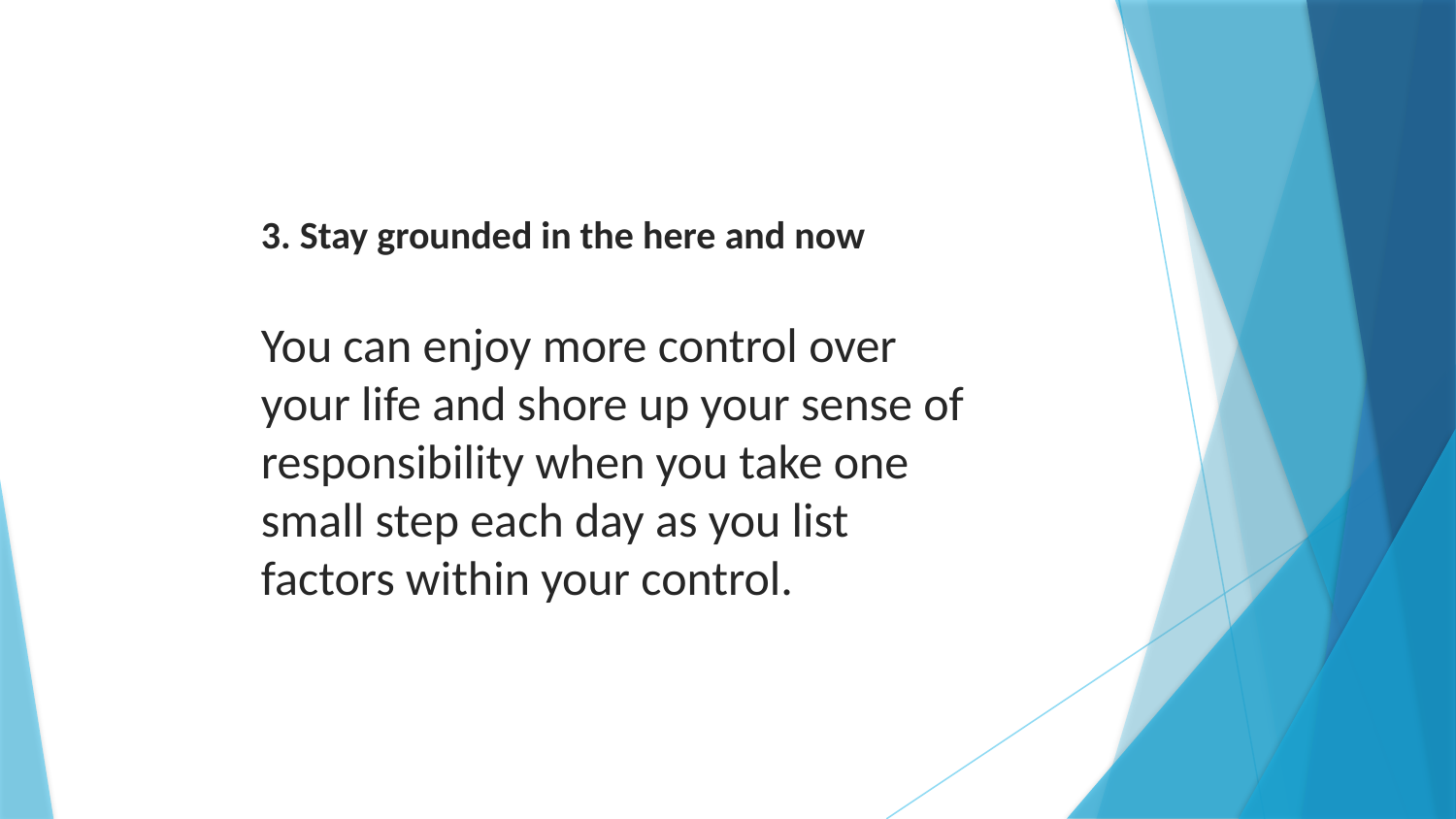

3. Stay grounded in the here and now
You can enjoy more control over your life and shore up your sense of responsibility when you take one small step each day as you list factors within your control.